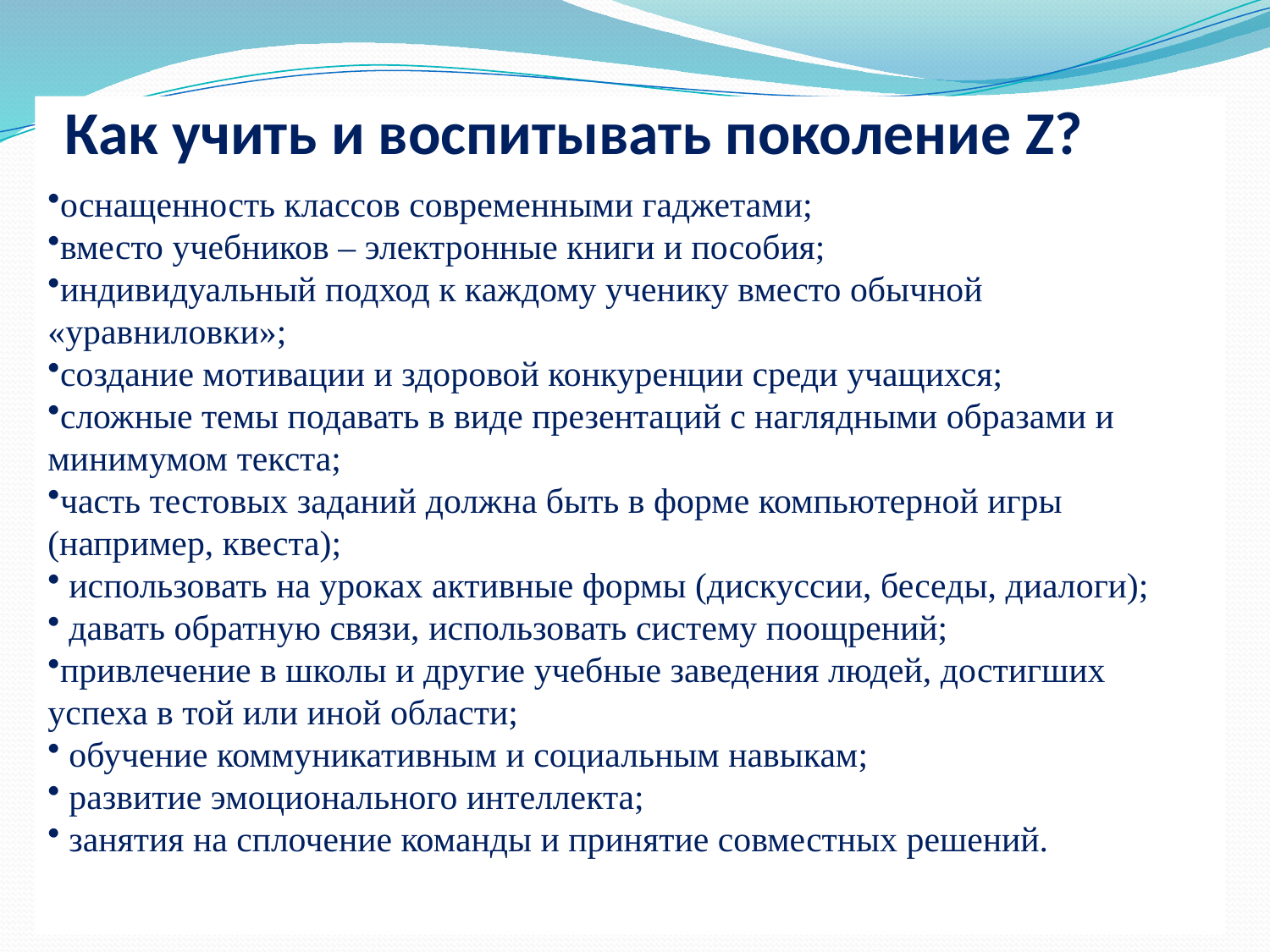

# Как учить и воспитывать поколение Z?

оснащенность классов современными гаджетами;
вместо учебников – электронные книги и пособия;
индивидуальный подход к каждому ученику вместо обычной «уравниловки»;
создание мотивации и здоровой конкуренции среди учащихся;
сложные темы подавать в виде презентаций с наглядными образами и минимумом текста;
часть тестовых заданий должна быть в форме компьютерной игры (например, квеста);
 использовать на уроках активные формы (дискуссии, беседы, диалоги);
 давать обратную связи, использовать систему поощрений;
привлечение в школы и другие учебные заведения людей, достигших успеха в той или иной области;
 обучение коммуникативным и социальным навыкам;
 развитие эмоционального интеллекта;
 занятия на сплочение команды и принятие совместных решений.